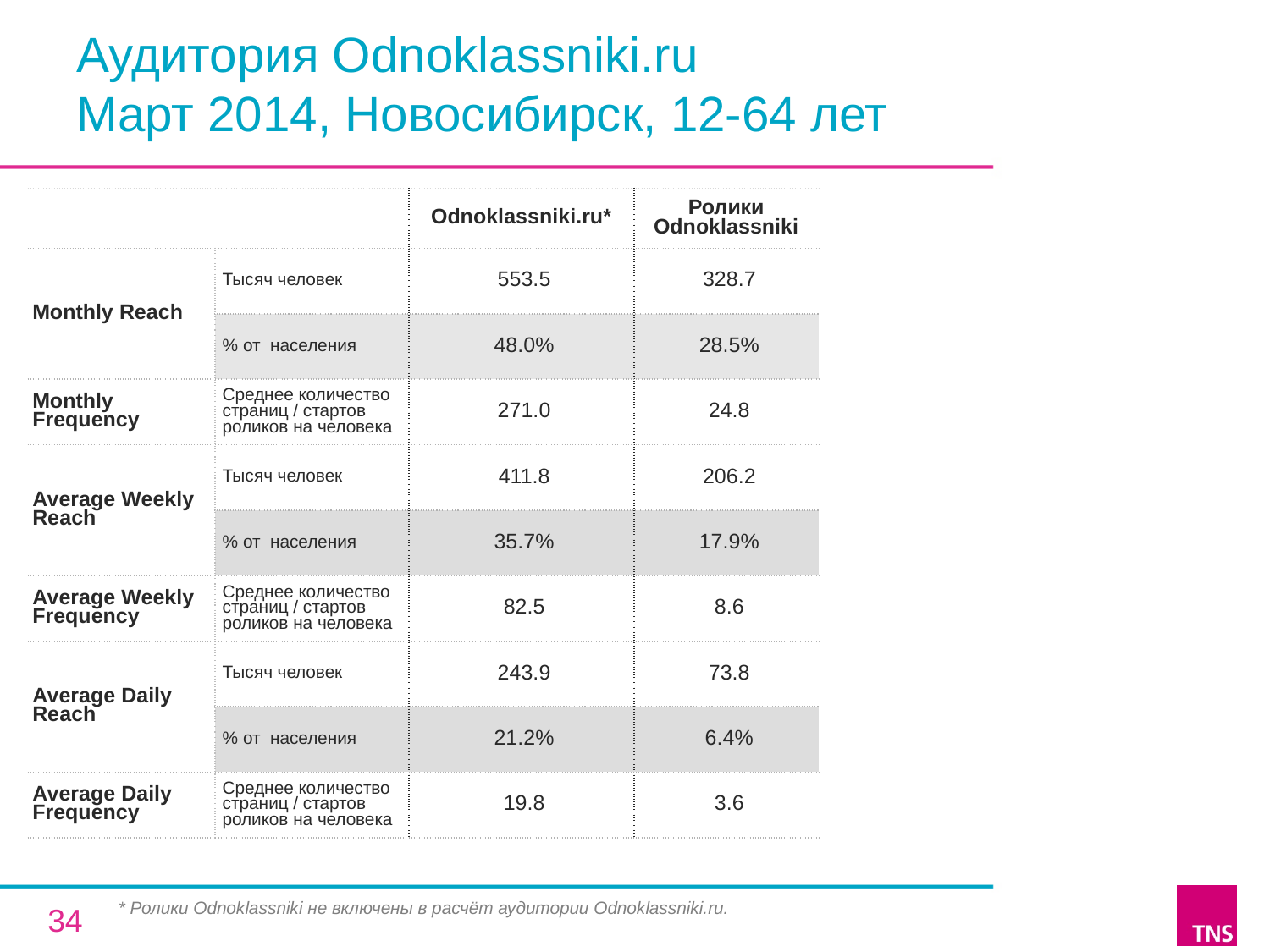

# Аудитория Odnoklassniki.ru Март 2014, Новосибирск, 12-64 лет
|  |  | Odnoklassniki.ru\* | Ролики Odnoklassniki |
| --- | --- | --- | --- |
| Monthly Reach | Тысяч человек | 553.5 | 328.7 |
|  | % от населения | 48.0% | 28.5% |
| Monthly Frequency | Среднее количество страниц / стартов роликов на человека | 271.0 | 24.8 |
| Average Weekly Reach | Тысяч человек | 411.8 | 206.2 |
|  | % от населения | 35.7% | 17.9% |
| Average Weekly Frequency | Среднее количество страниц / стартов роликов на человека | 82.5 | 8.6 |
| Average Daily Reach | Тысяч человек | 243.9 | 73.8 |
|  | % от населения | 21.2% | 6.4% |
| Average Daily Frequency | Среднее количество страниц / стартов роликов на человека | 19.8 | 3.6 |
* Ролики Odnoklassniki не включены в расчёт аудитории Odnoklassniki.ru.
34